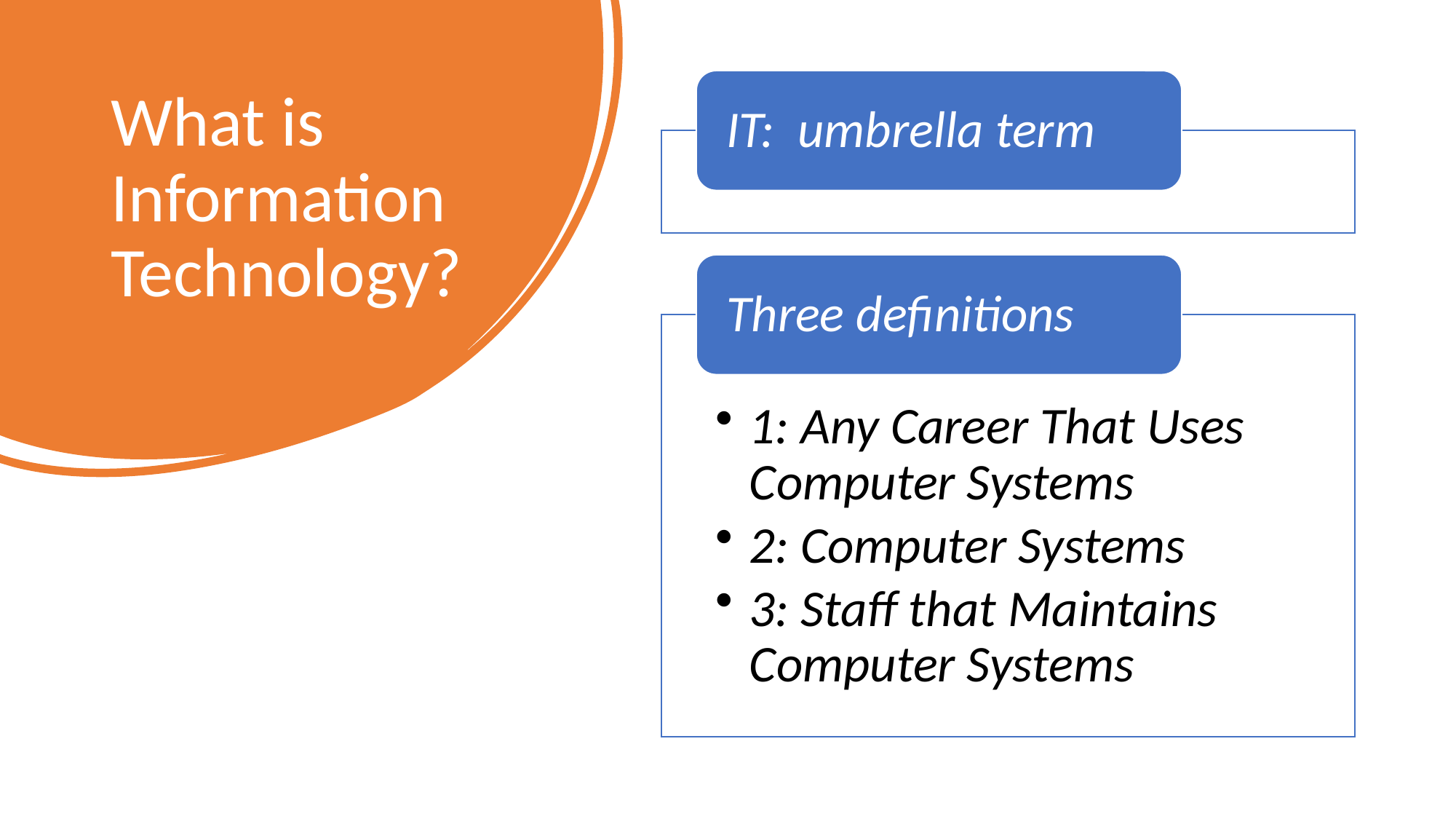

IT:  umbrella term
1: Any Career That Uses Computer Systems
2: Computer Systems
3: Staff that Maintains Computer Systems
Three definitions
# What is Information Technology?